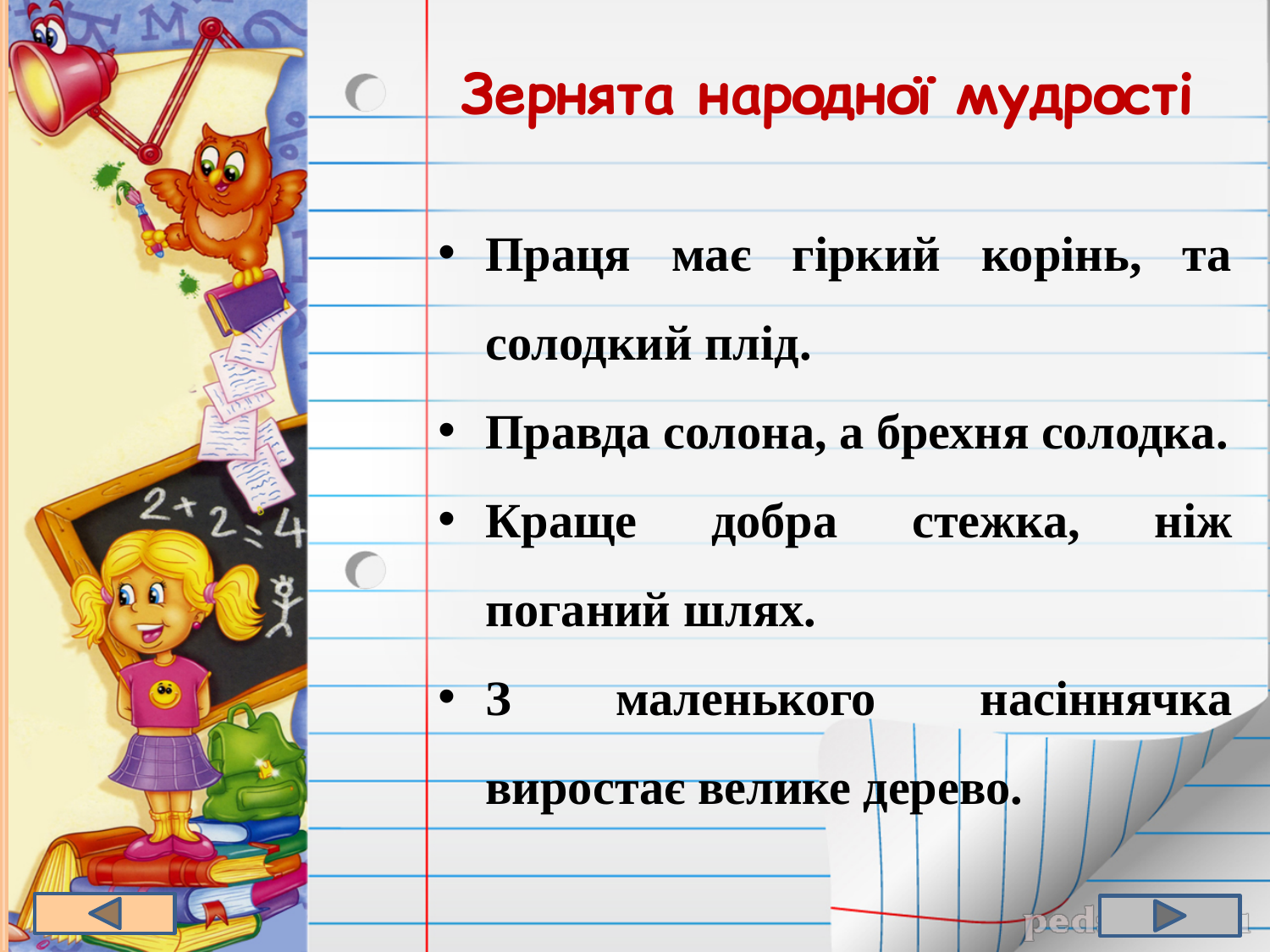

Зернята народної мудрості
Праця має гіркий корінь, та солодкий плід.
Правда солона, а брехня солодка.
Краще добра стежка, ніж поганий шлях.
З маленького насіннячка виростає велике дерево.